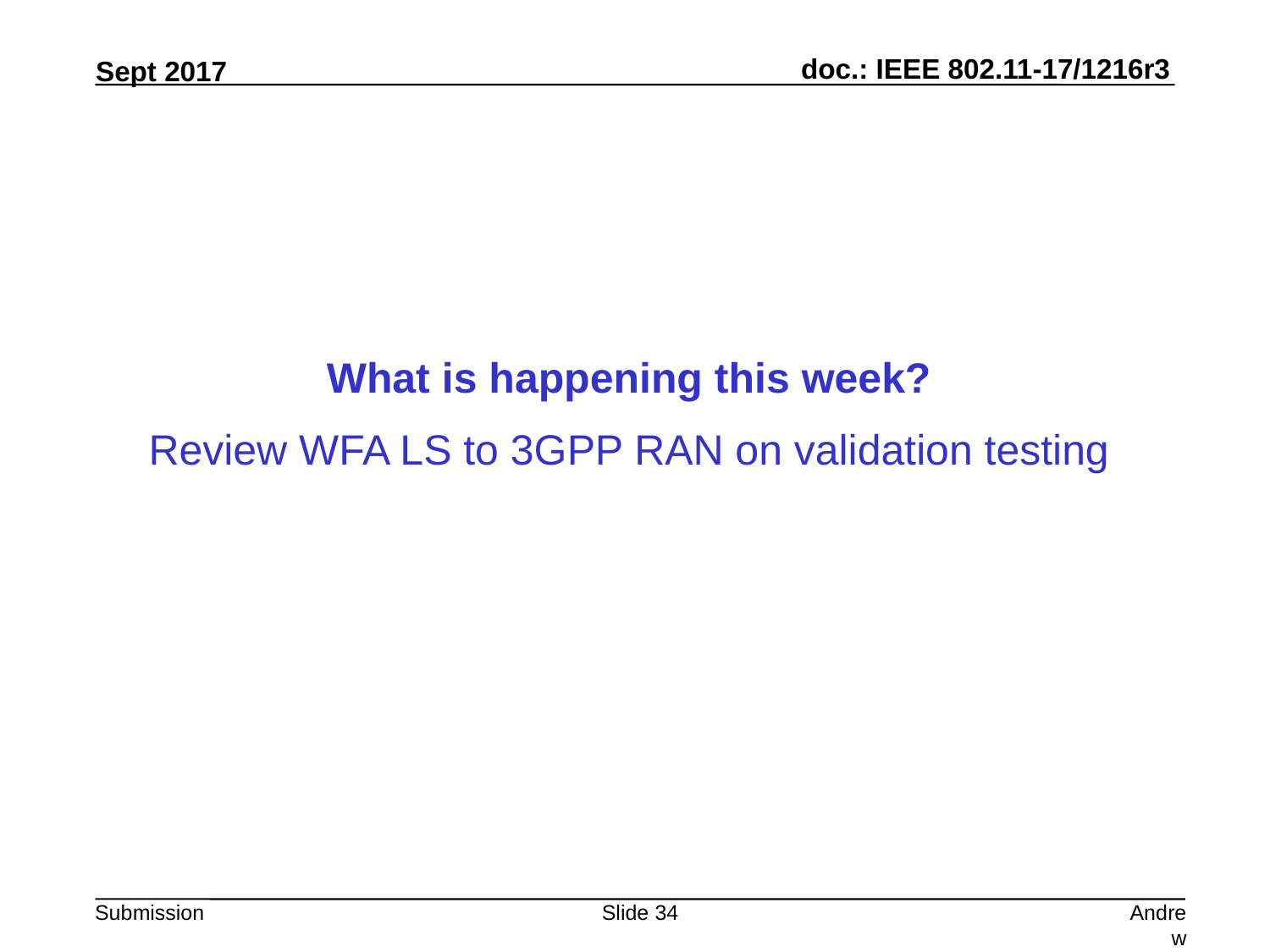

What is happening this week?
Review WFA LS to 3GPP RAN on validation testing
Slide 34
Andrew Myles, Cisco